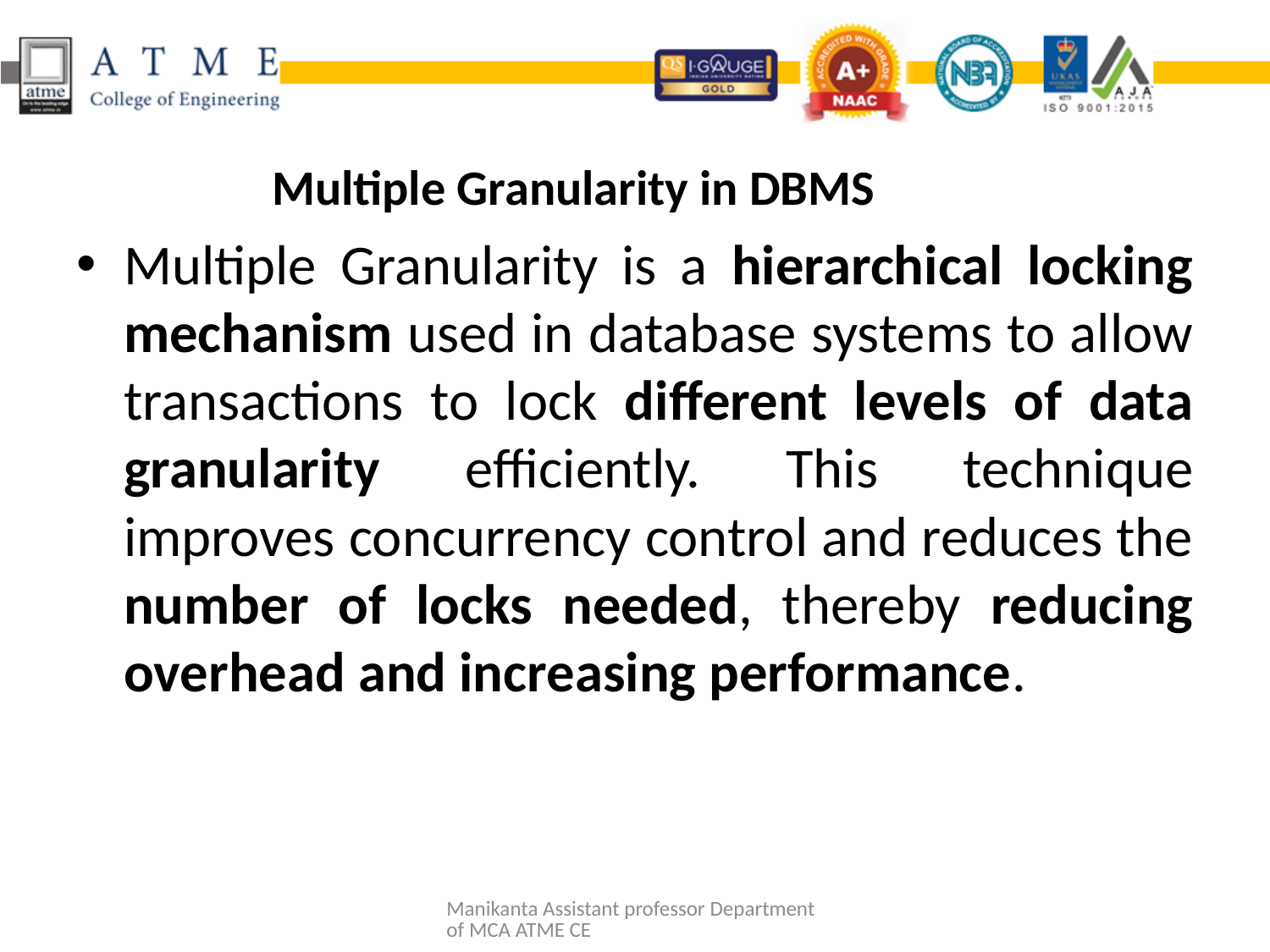

# Multiple Granularity in DBMS
Multiple Granularity is a hierarchical locking mechanism used in database systems to allow transactions to lock different levels of data granularity efficiently. This technique improves concurrency control and reduces the number of locks needed, thereby reducing overhead and increasing performance.

Manikanta Assistant professor Department of MCA ATME CE